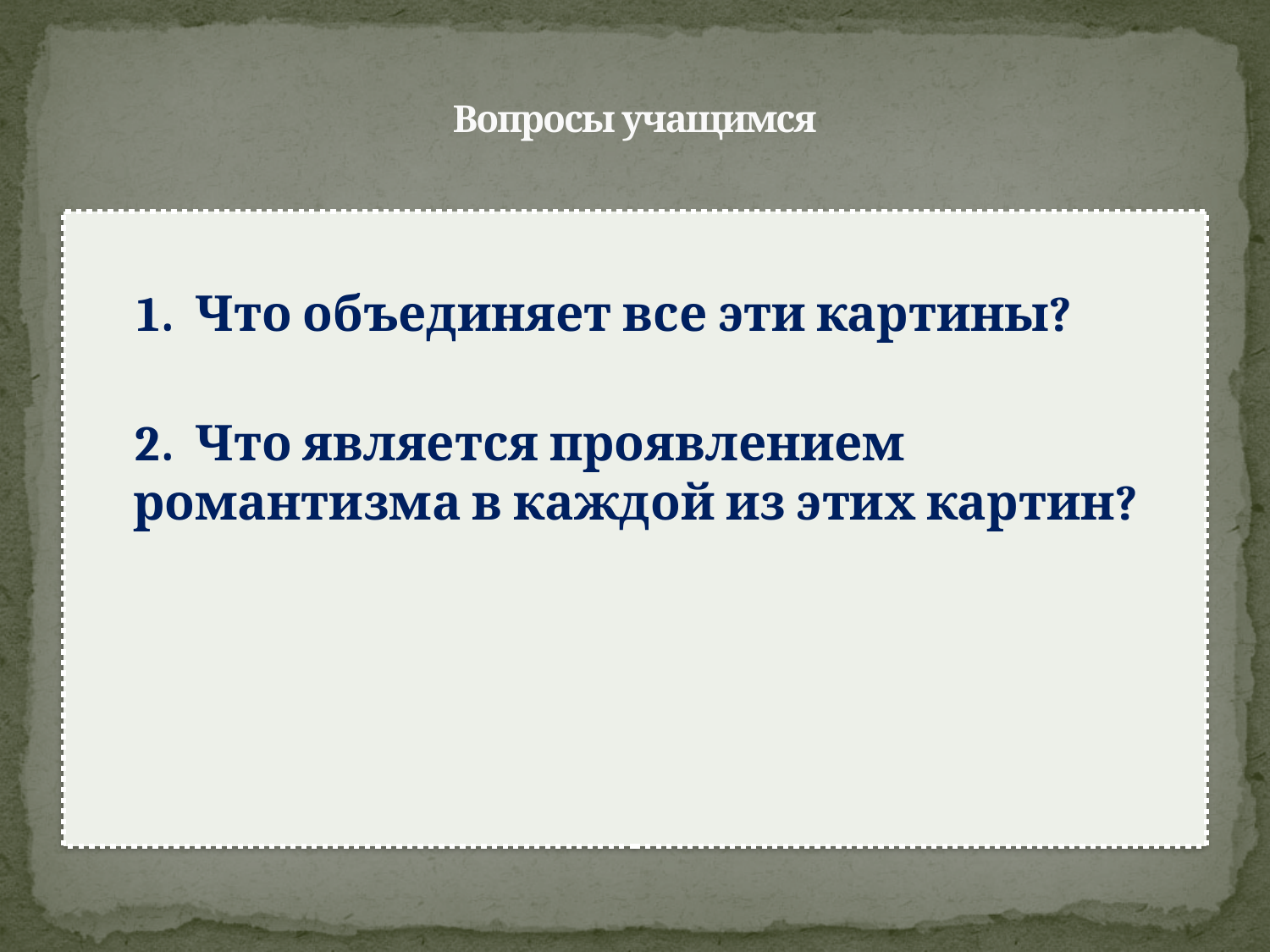

# Вопросы учащимся

1.  Что объединяет все эти картины?

2.  Что является проявлением романтизма в каждой из этих картин?